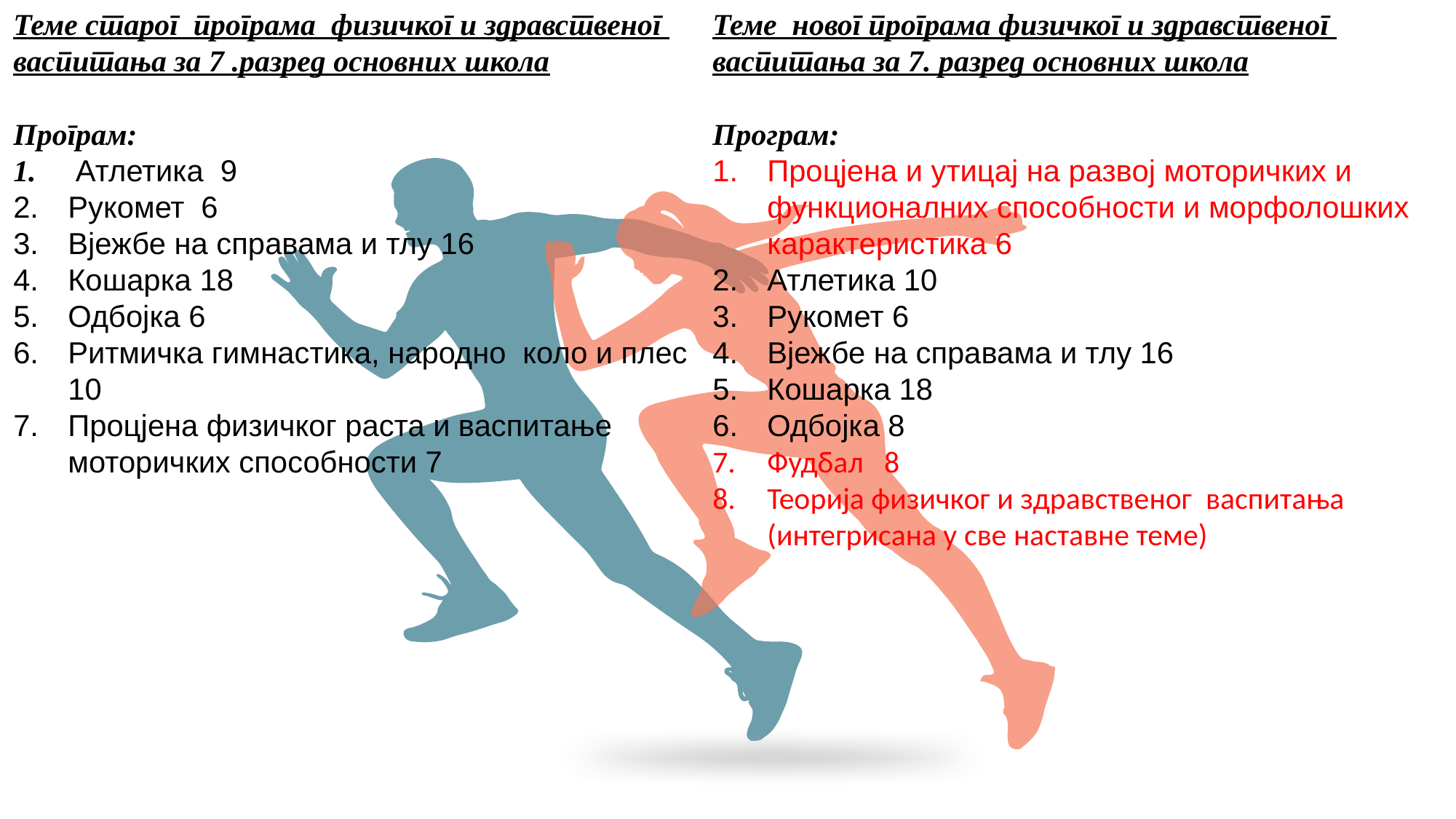

Теме старог  програма  физичког и здравственог  васпитања за 7 .разред основних школа

Програм:
 Атлетика  9
Рукомет  6
Вјежбе на справама и тлу 16
Кошарка 18
Одбојка 6
Ритмичка гимнастика, народно  коло и плес 10
Процјена физичког раста и васпитање моторичких способности 7

Теме  новог програма физичког и здравственог  васпитања за 7. разред основних школа

Програм:
Процјена и утицај на развој моторичких и функционалних способности и морфолошких карактеристика 6
Атлетика 10
Рукомет 6
Вјежбе на справама и тлу 16
Кошарка 18
Одбојка 8
Фудбал   8
Теорија физичког и здравственог  васпитања (интегрисана у све наставне теме)